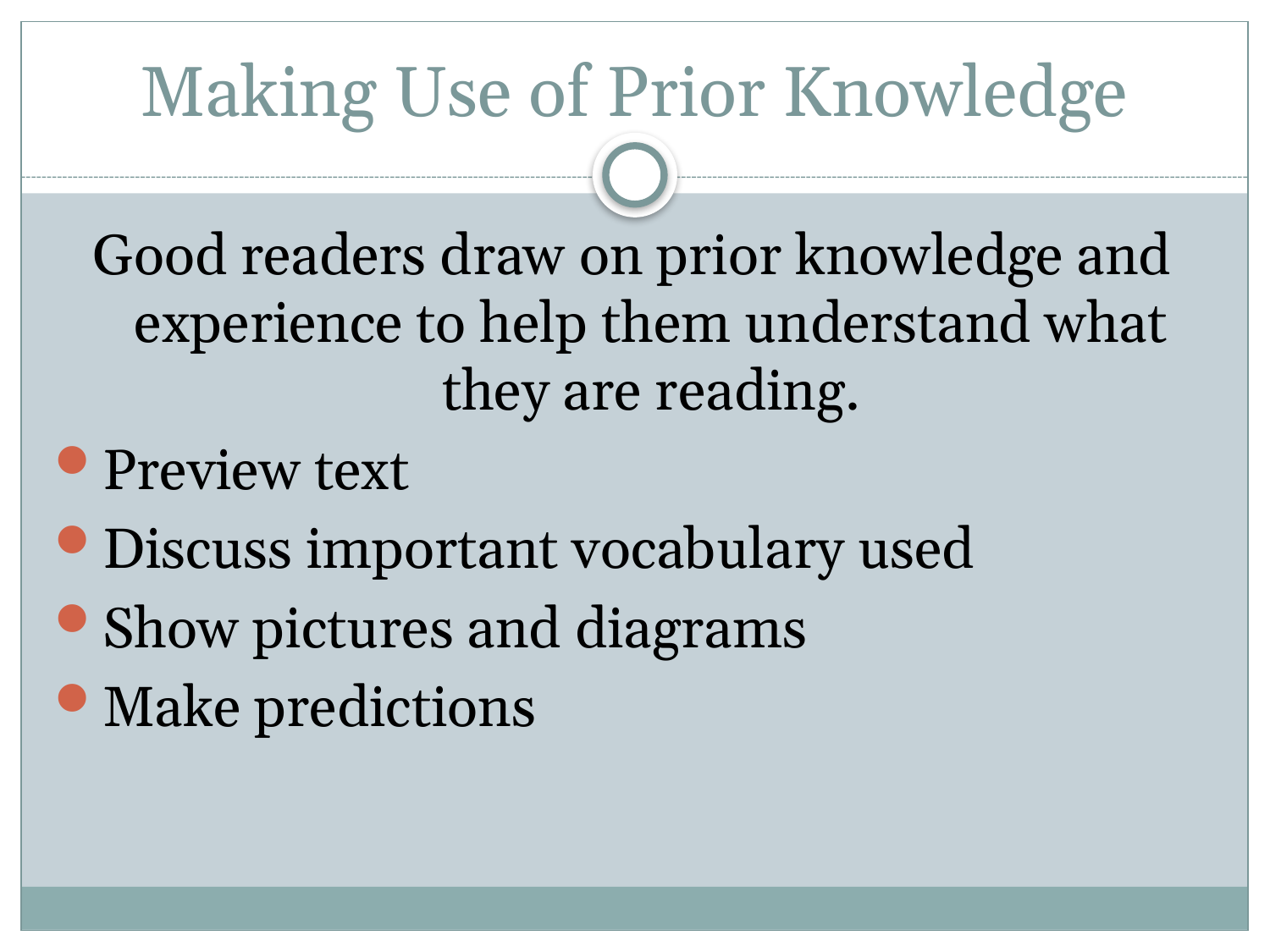

# Making Use of Prior Knowledge
Good readers draw on prior knowledge and experience to help them understand what they are reading.
Preview text
Discuss important vocabulary used
Show pictures and diagrams
Make predictions